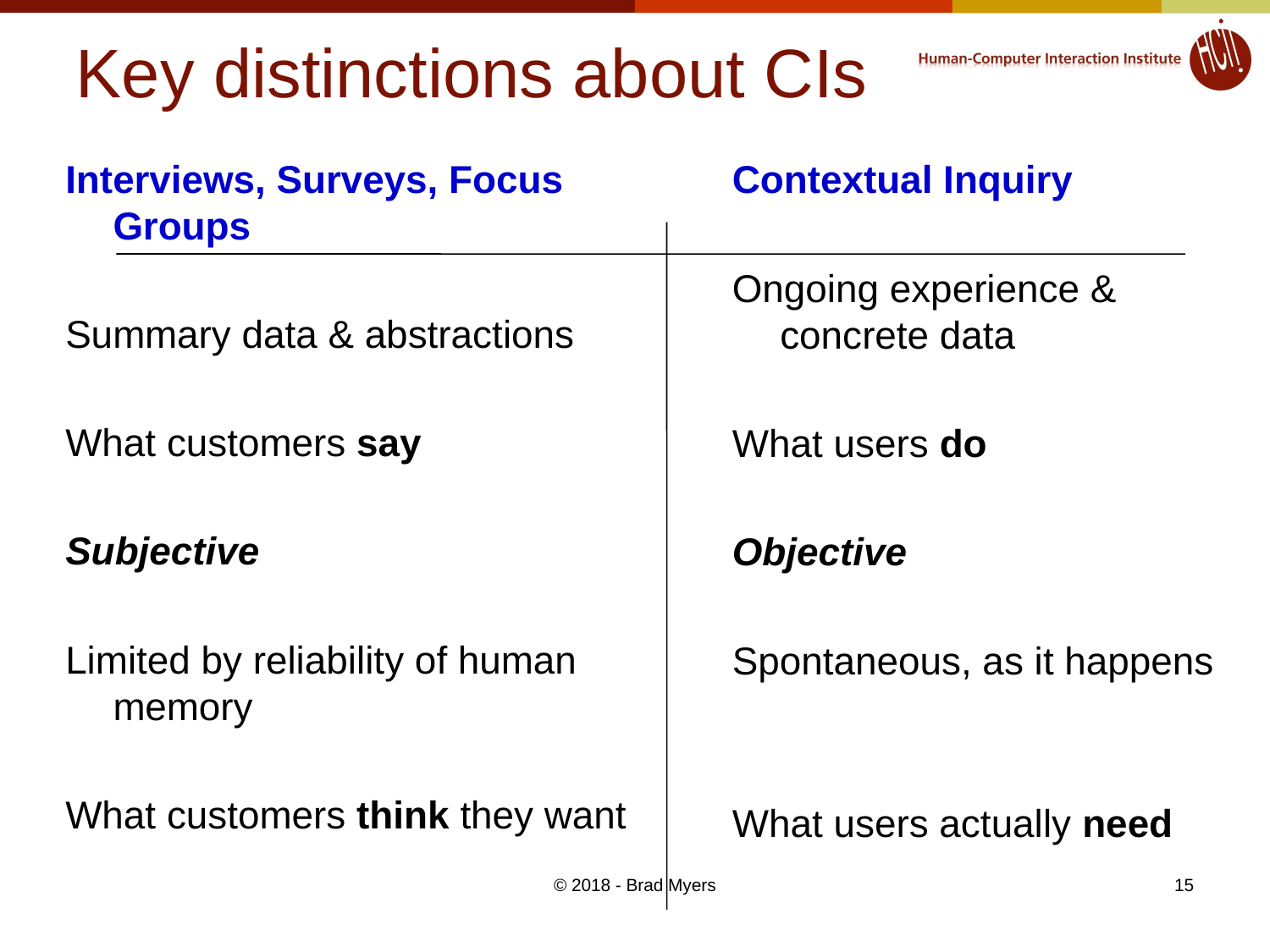

# Key distinctions about CIs
Interviews, Surveys, Focus Groups

Summary data & abstractions

What customers say

Subjective

Limited by reliability of human memory

What customers think they want
Contextual Inquiry
Ongoing experience & concrete data

What users do

Objective

Spontaneous, as it happens

What users actually need

© 2018 - Brad Myers
15